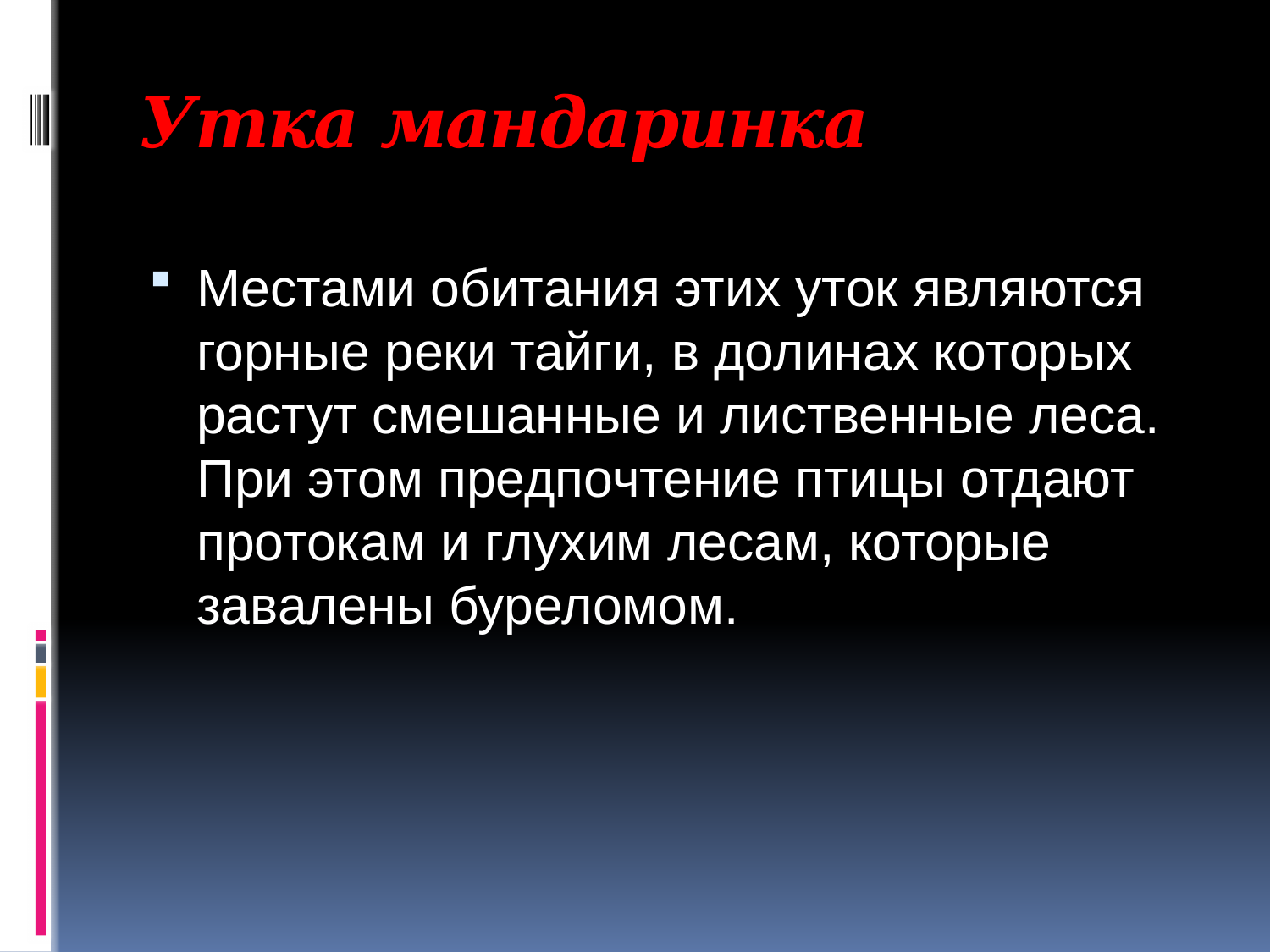

# Утка мандаринка
Местами обитания этих уток являются горные реки тайги, в долинах которых растут смешанные и лиственные леса. При этом предпочтение птицы отдают протокам и глухим лесам, которые завалены буреломом.